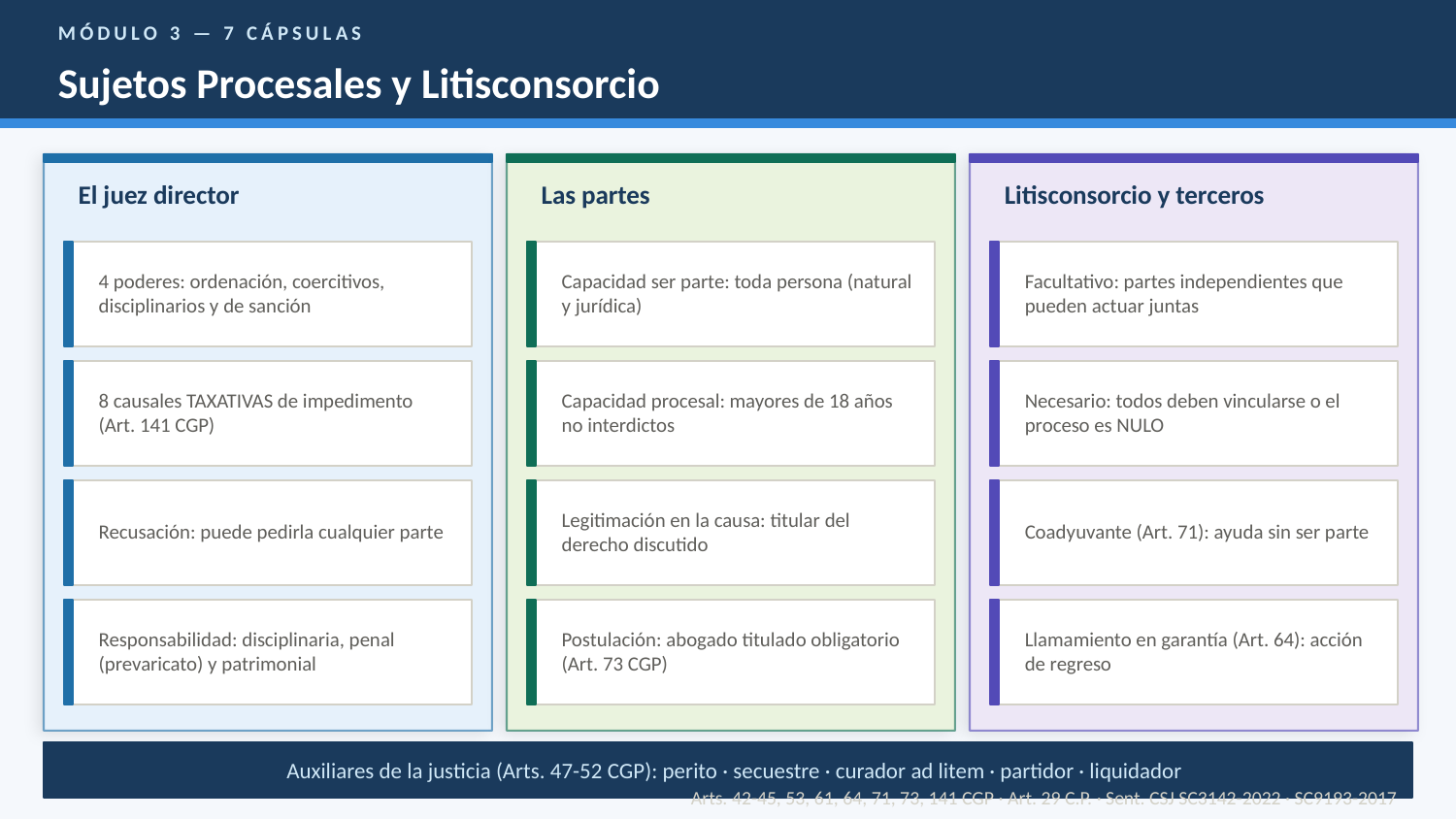

MÓDULO 3 — 7 CÁPSULAS
Sujetos Procesales y Litisconsorcio

El juez director
Las partes
Litisconsorcio y terceros

4 poderes: ordenación, coercitivos, disciplinarios y de sanción
Capacidad ser parte: toda persona (natural y jurídica)
Facultativo: partes independientes que pueden actuar juntas

8 causales TAXATIVAS de impedimento (Art. 141 CGP)
Capacidad procesal: mayores de 18 años no interdictos
Necesario: todos deben vincularse o el proceso es NULO

Recusación: puede pedirla cualquier parte
Legitimación en la causa: titular del derecho discutido
Coadyuvante (Art. 71): ayuda sin ser parte

Responsabilidad: disciplinaria, penal (prevaricato) y patrimonial
Postulación: abogado titulado obligatorio (Art. 73 CGP)
Llamamiento en garantía (Art. 64): acción de regreso

Auxiliares de la justicia (Arts. 47-52 CGP): perito · secuestre · curador ad litem · partidor · liquidador
Arts. 42-45, 53, 61, 64, 71, 73, 141 CGP · Art. 29 C.P. · Sent. CSJ SC3142-2022 · SC9193-2017